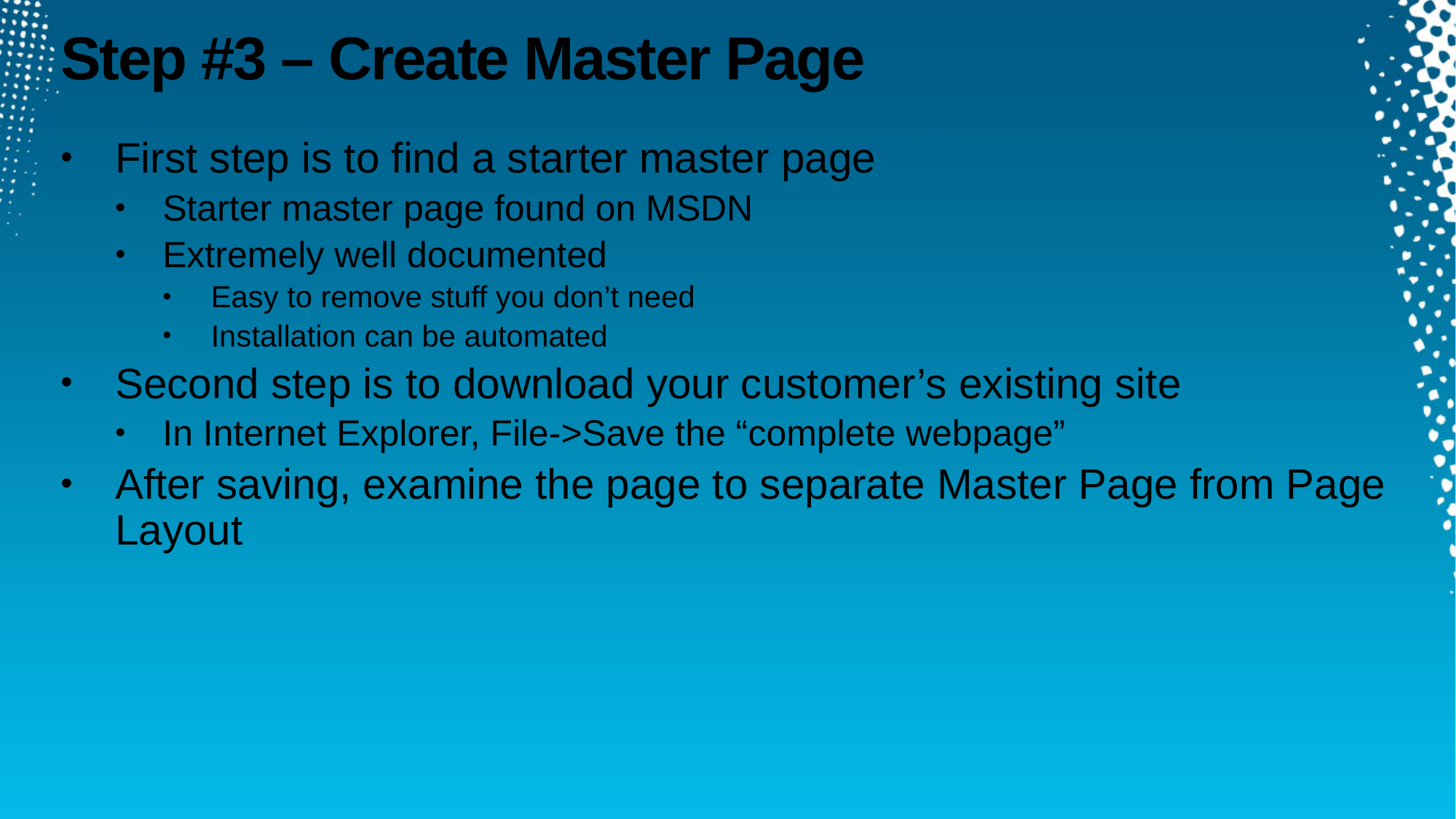

# Step #3 – Create Master Page
First step is to find a starter master page
Starter master page found on MSDN
Extremely well documented
Easy to remove stuff you don’t need
Installation can be automated
Second step is to download your customer’s existing site
In Internet Explorer, File->Save the “complete webpage”
After saving, examine the page to separate Master Page from Page Layout